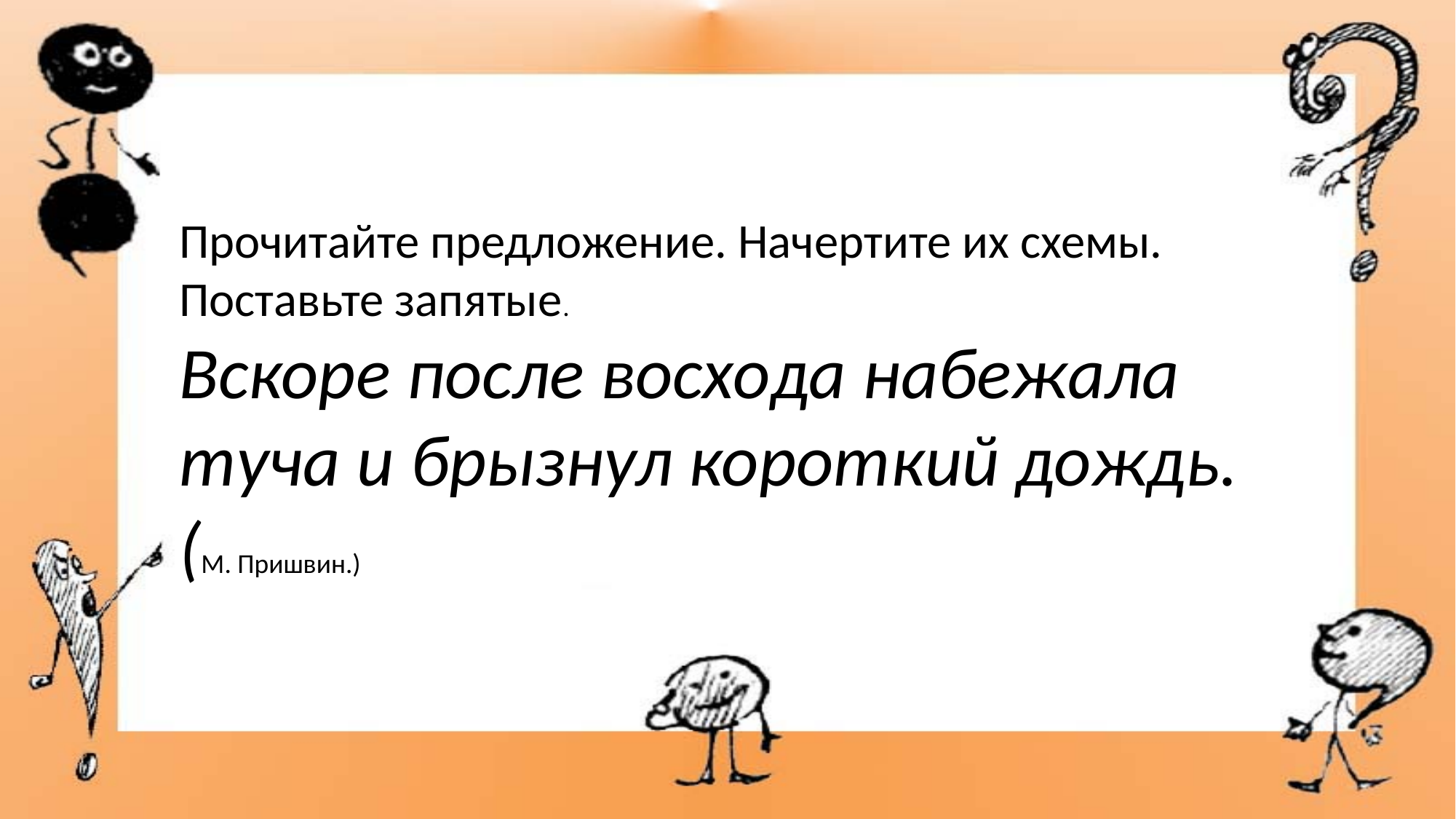

Прочитайте предложение. Начертите их схемы. Поставьте запятые.
Вскоре после восхода набежала туча и брызнул короткий дождь. (М. Пришвин.)